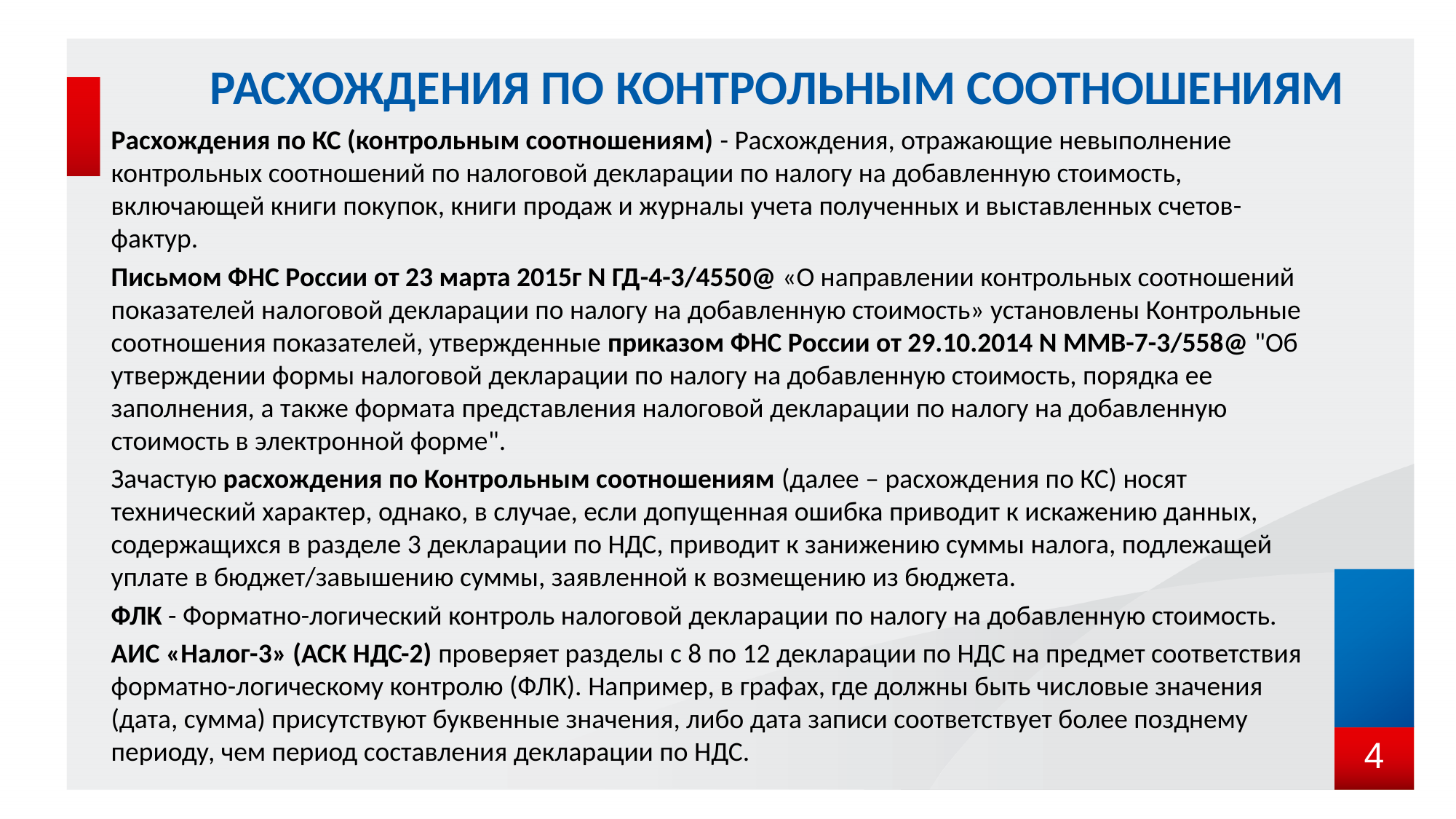

# РАСХОЖДЕНИЯ ПО КОНТРОЛЬНЫМ СООТНОШЕНИЯМ
Расхождения по КС (контрольным соотношениям) - Расхождения, отражающие невыполнение контрольных соотношений по налоговой декларации по налогу на добавленную стоимость, включающей книги покупок, книги продаж и журналы учета полученных и выставленных счетов-фактур.
Письмом ФНС России от 23 марта 2015г N ГД-4-3/4550@ «О направлении контрольных соотношений показателей налоговой декларации по налогу на добавленную стоимость» установлены Контрольные соотношения показателей, утвержденные приказом ФНС России от 29.10.2014 N ММВ-7-3/558@ "Об утверждении формы налоговой декларации по налогу на добавленную стоимость, порядка ее заполнения, а также формата представления налоговой декларации по налогу на добавленную стоимость в электронной форме".
Зачастую расхождения по Контрольным соотношениям (далее – расхождения по КС) носят технический характер, однако, в случае, если допущенная ошибка приводит к искажению данных, содержащихся в разделе 3 декларации по НДС, приводит к занижению суммы налога, подлежащей уплате в бюджет/завышению суммы, заявленной к возмещению из бюджета.
ФЛК - Форматно-логический контроль налоговой декларации по налогу на добавленную стоимость.
АИС «Налог-3» (АСК НДС-2) проверяет разделы с 8 по 12 декларации по НДС на предмет соответствия форматно-логическому контролю (ФЛК). Например, в графах, где должны быть числовые значения (дата, сумма) присутствуют буквенные значения, либо дата записи соответствует более позднему периоду, чем период составления декларации по НДС.
4